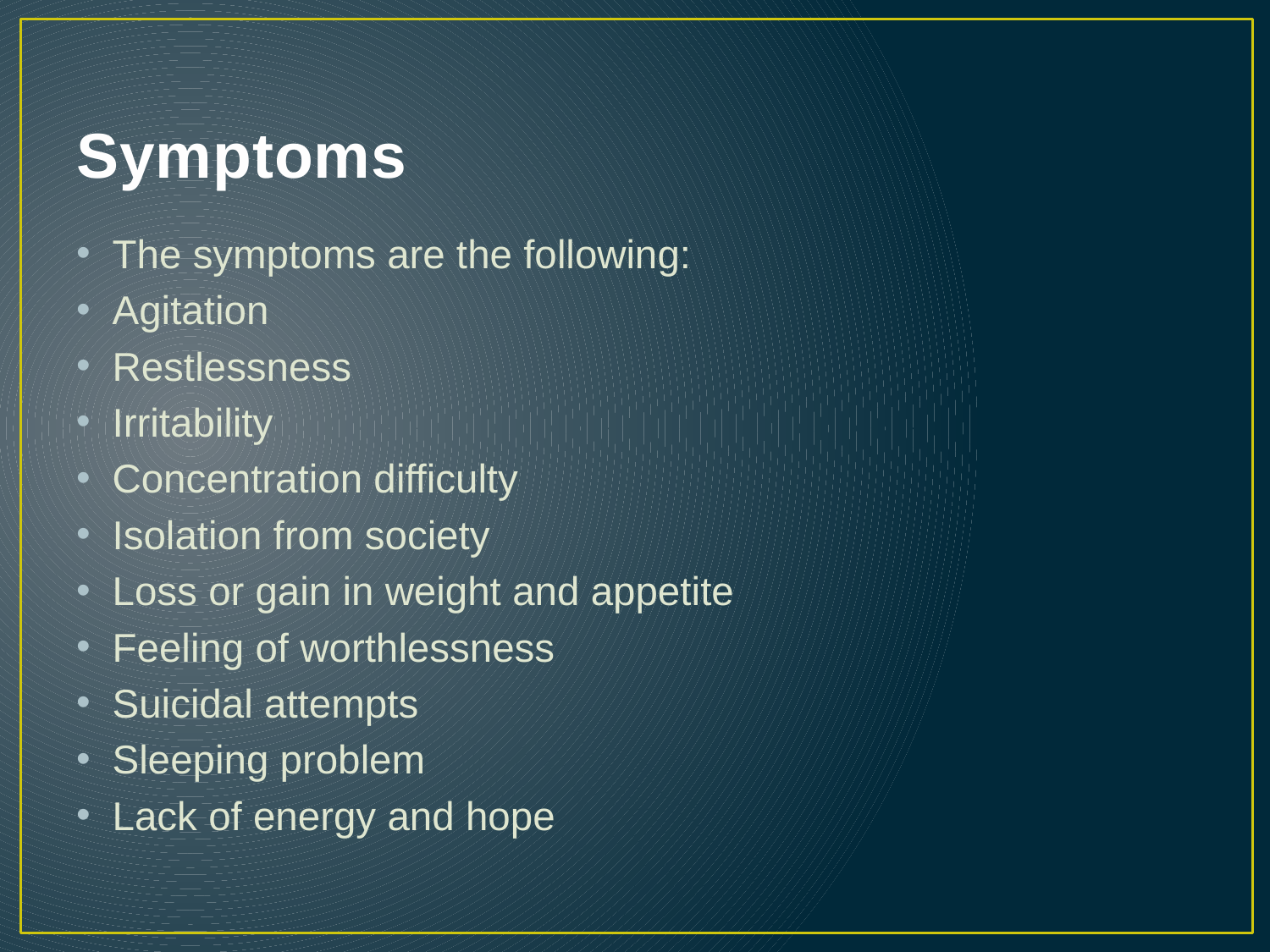

# Symptoms
The symptoms are the following:
Agitation
Restlessness
Irritability
Concentration difficulty
Isolation from society
Loss or gain in weight and appetite
Feeling of worthlessness
Suicidal attempts
Sleeping problem
Lack of energy and hope